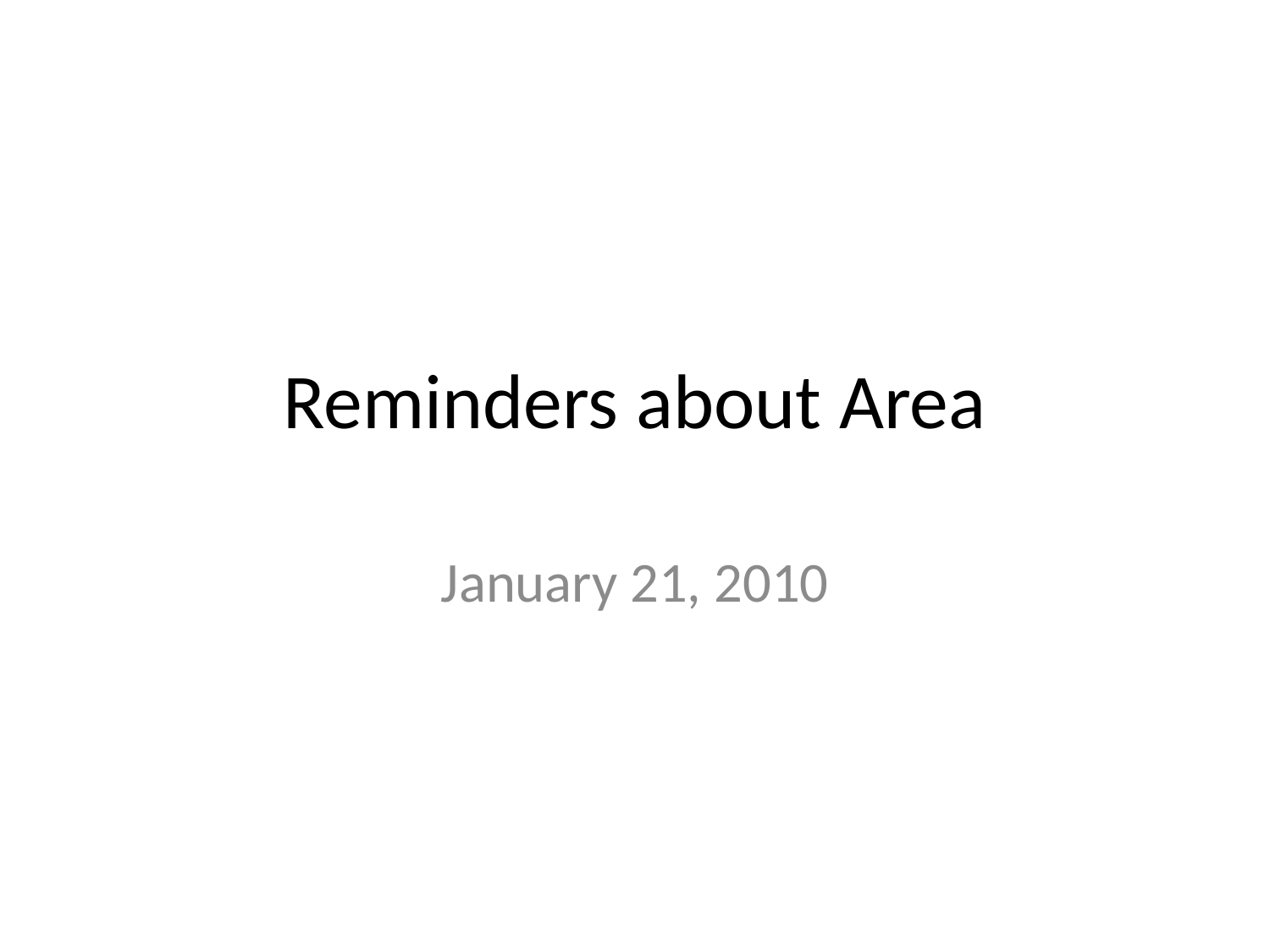

# Reminders about Area
January 21, 2010